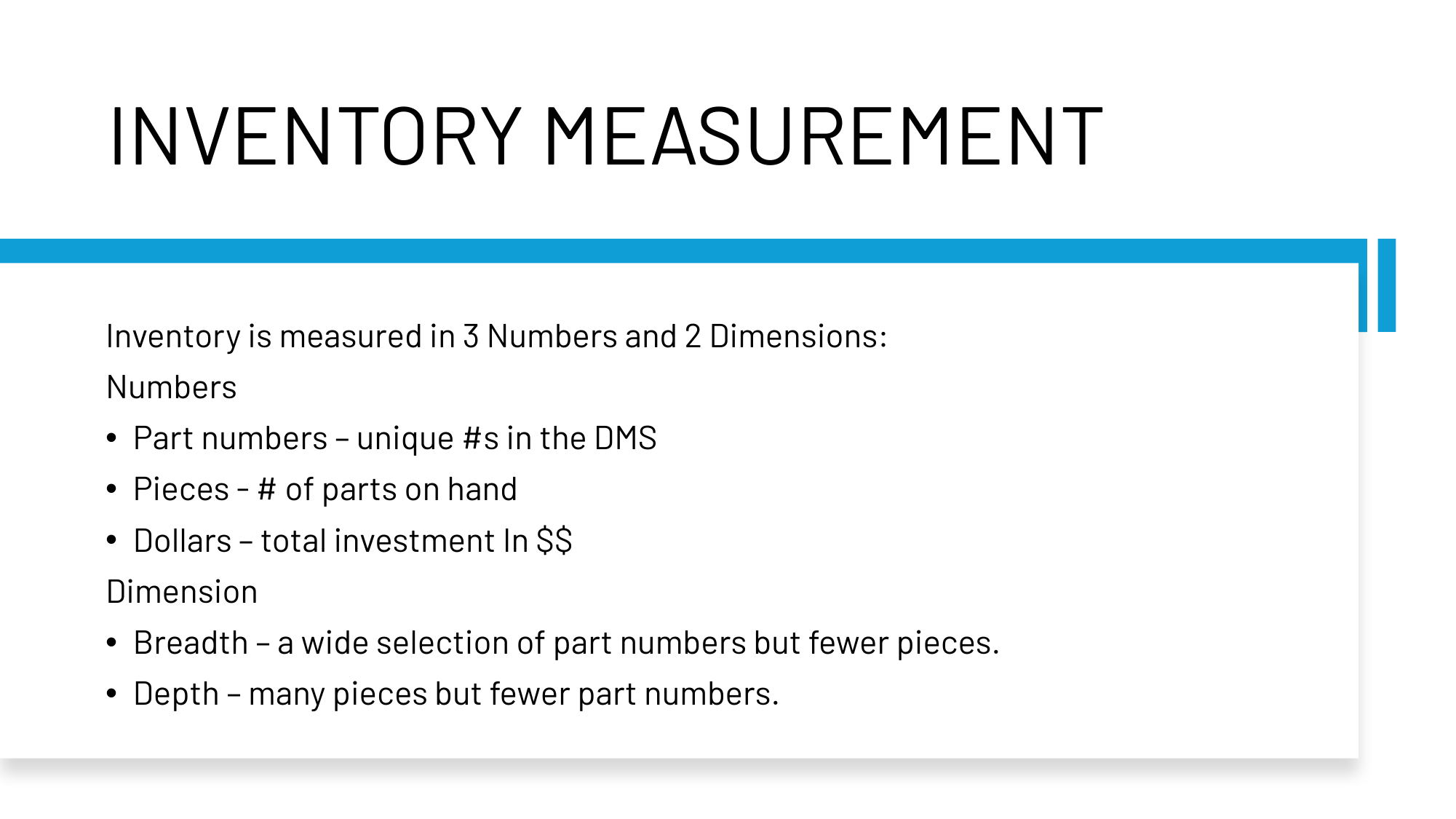

# INVENTORY MEASUREMENT

Inventory is measured in 3 Numbers and 2 Dimensions:
Numbers
Part numbers – unique #s in the DMS
Pieces - # of parts on hand
Dollars – total investment In $$
Dimension
Breadth – a wide selection of part numbers but fewer pieces.
Depth – many pieces but fewer part numbers.